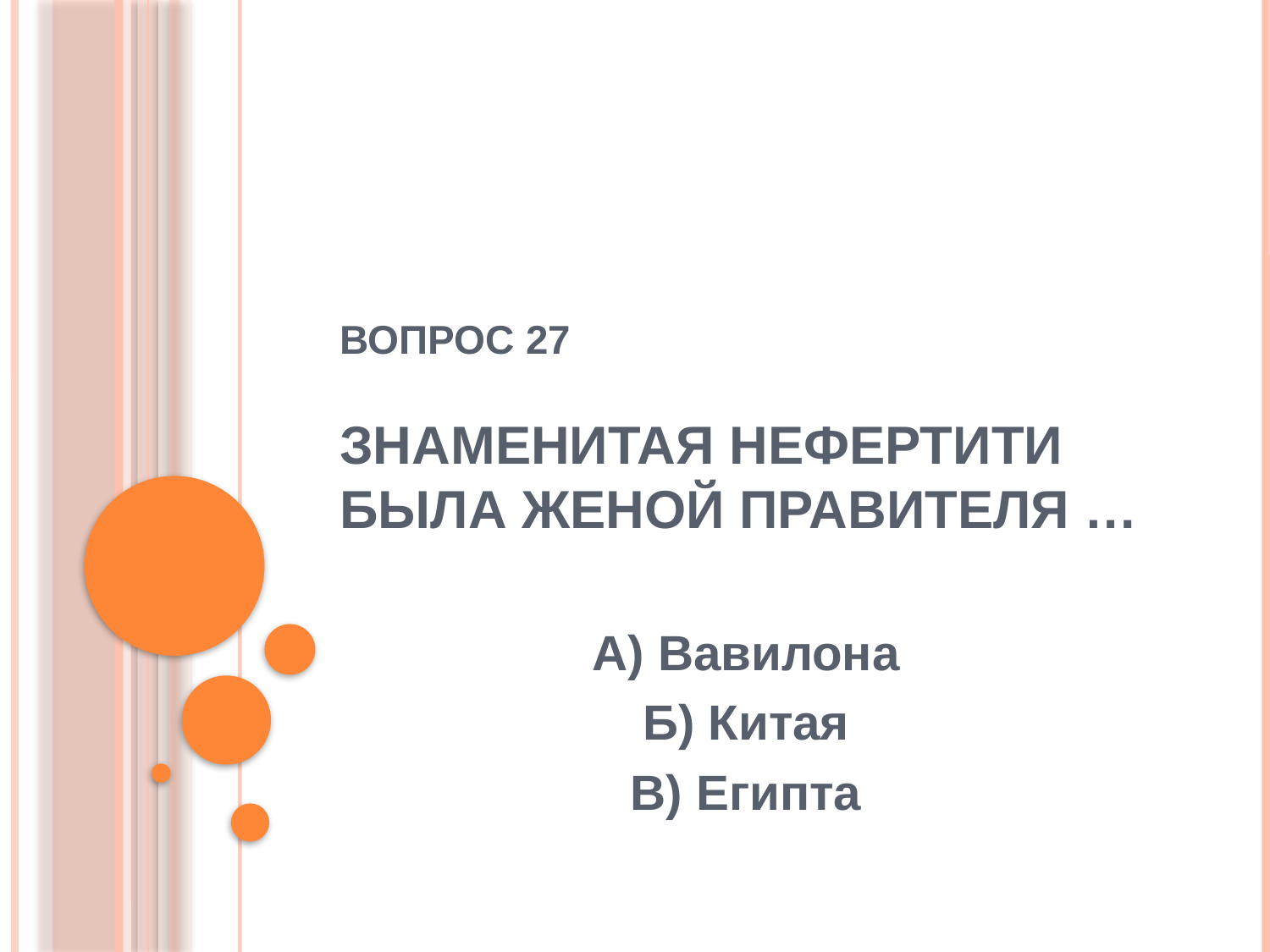

# Вопрос 27 Знаменитая Нефертити была женой правителя …
А) Вавилона
Б) Китая
В) Египта